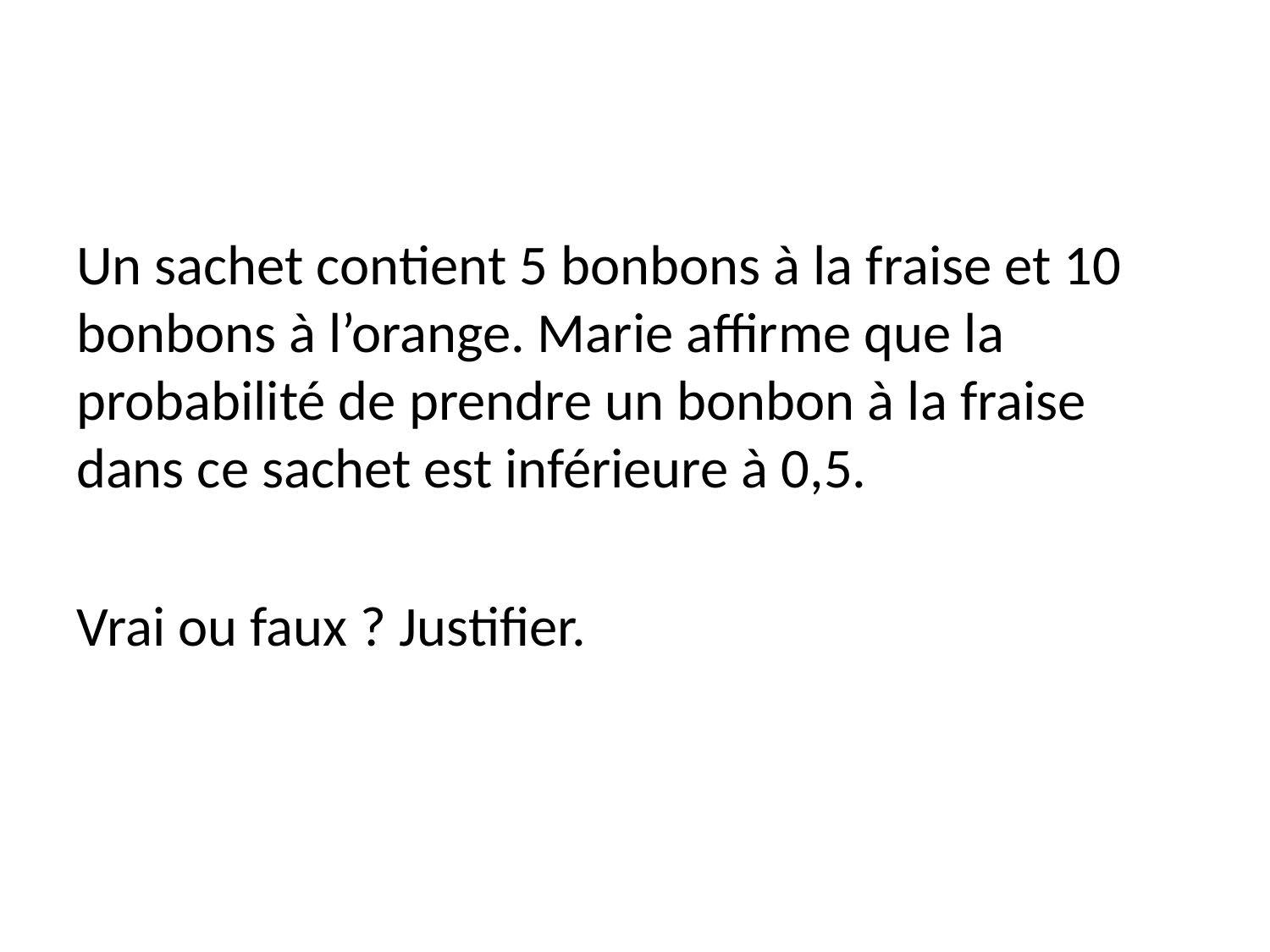

Un sachet contient 5 bonbons à la fraise et 10 bonbons à l’orange. Marie affirme que la probabilité de prendre un bonbon à la fraise dans ce sachet est inférieure à 0,5.

Vrai ou faux ? Justifier.